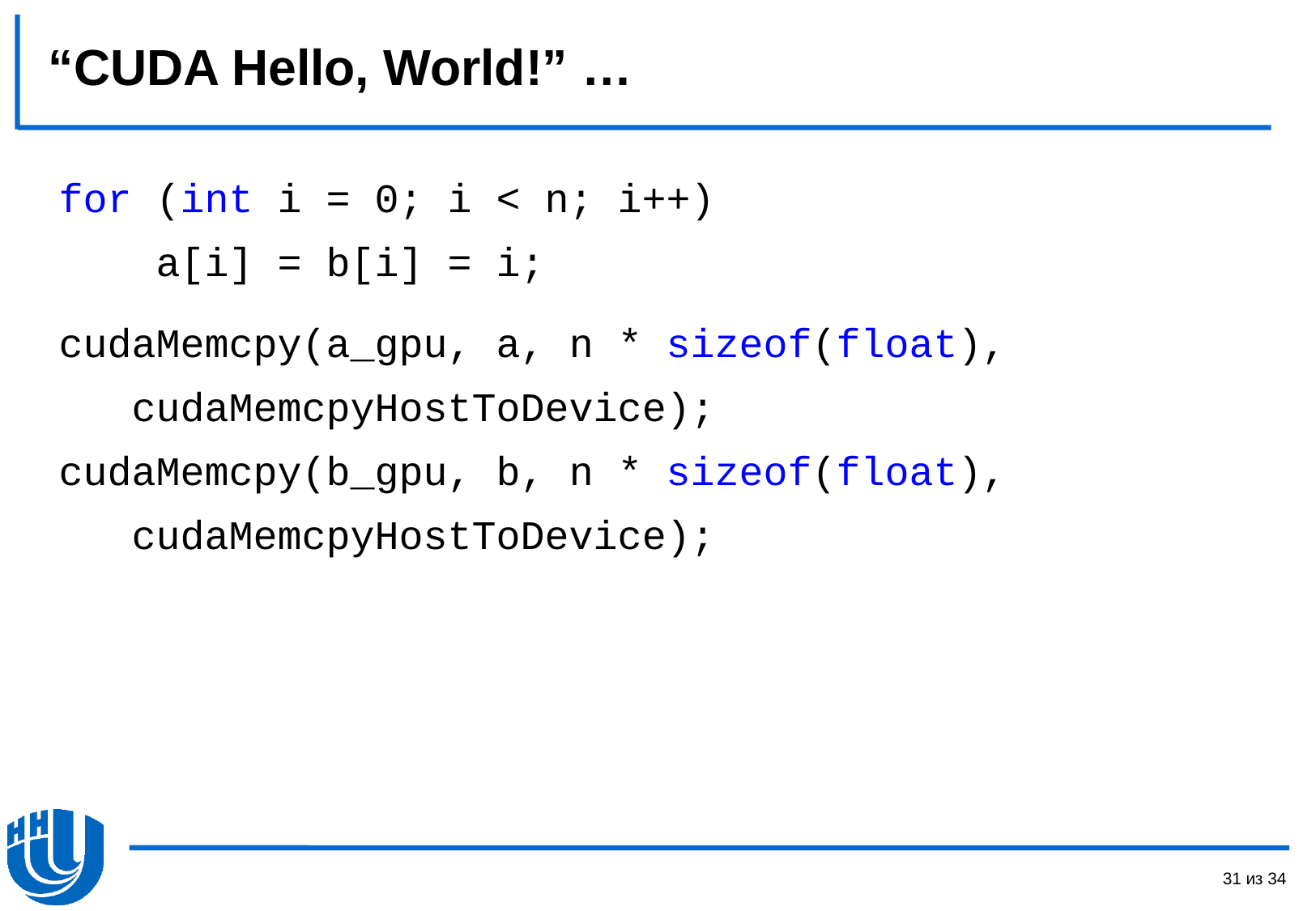

# “CUDA Hello, World!” …
for (int i = 0; i < n; i++)
    a[i] = b[i] = i;
cudaMemcpy(a_gpu, a, n * sizeof(float),
   cudaMemcpyHostToDevice);
cudaMemcpy(b_gpu, b, n * sizeof(float),
   cudaMemcpyHostToDevice);

31